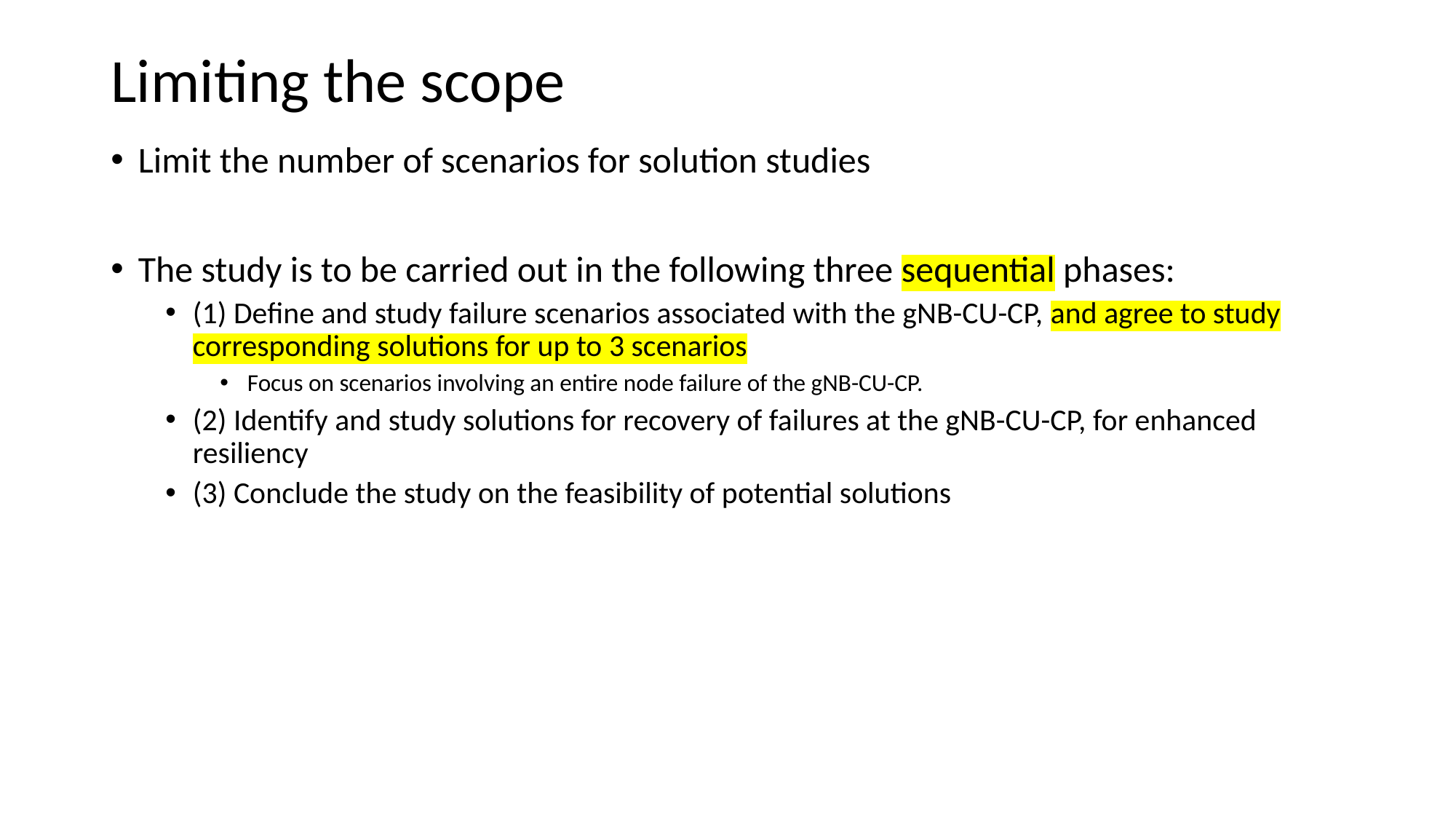

# Limiting the scope
Limit the number of scenarios for solution studies

The study is to be carried out in the following three sequential phases:
(1) Define and study failure scenarios associated with the gNB-CU-CP, and agree to study corresponding solutions for up to 3 scenarios
Focus on scenarios involving an entire node failure of the gNB-CU-CP.
(2) Identify and study solutions for recovery of failures at the gNB-CU-CP, for enhanced resiliency
(3) Conclude the study on the feasibility of potential solutions